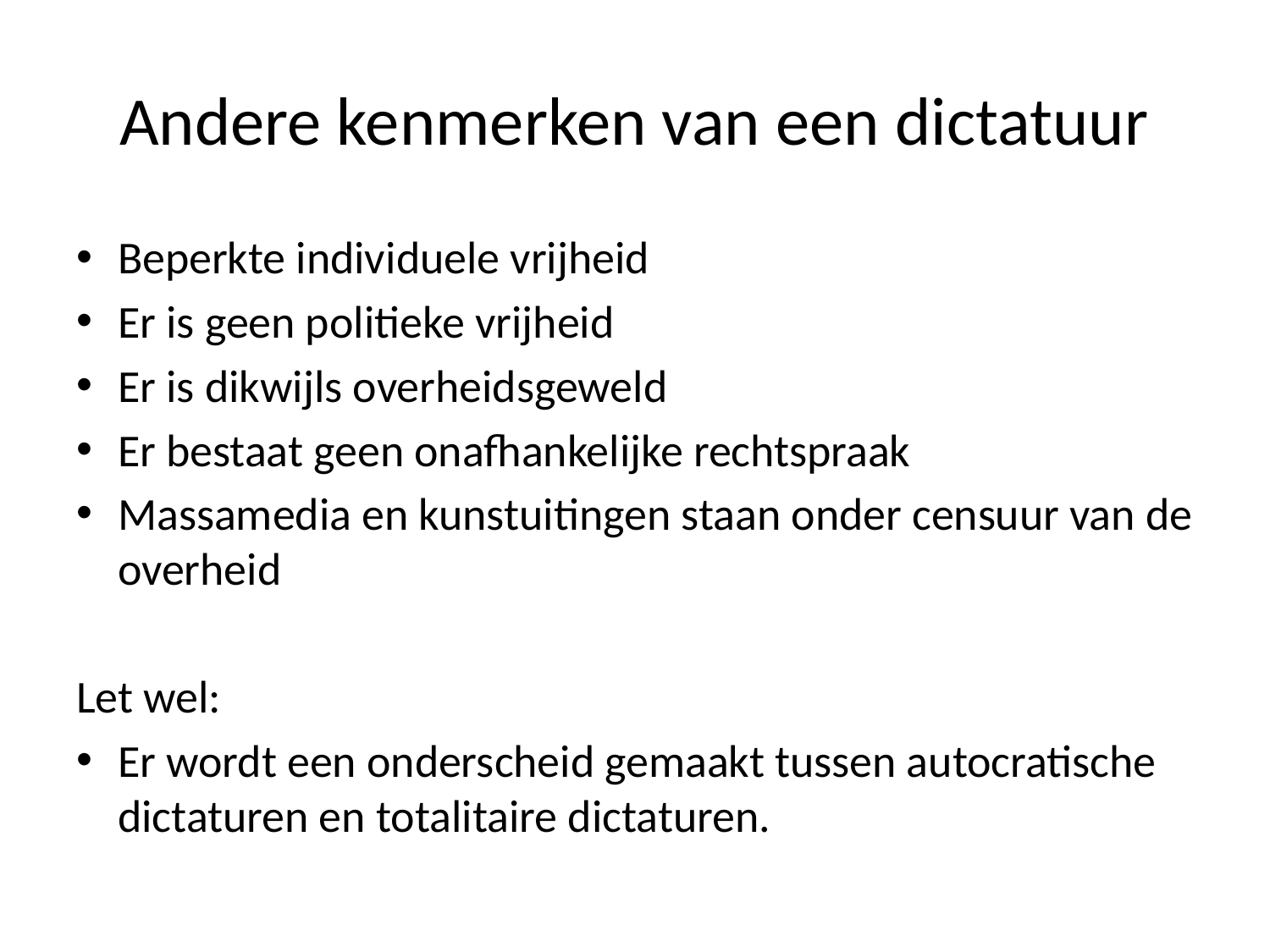

# Andere kenmerken van een dictatuur
Beperkte individuele vrijheid
Er is geen politieke vrijheid
Er is dikwijls overheidsgeweld
Er bestaat geen onafhankelijke rechtspraak
Massamedia en kunstuitingen staan onder censuur van de overheid

Let wel:
Er wordt een onderscheid gemaakt tussen autocratische dictaturen en totalitaire dictaturen.